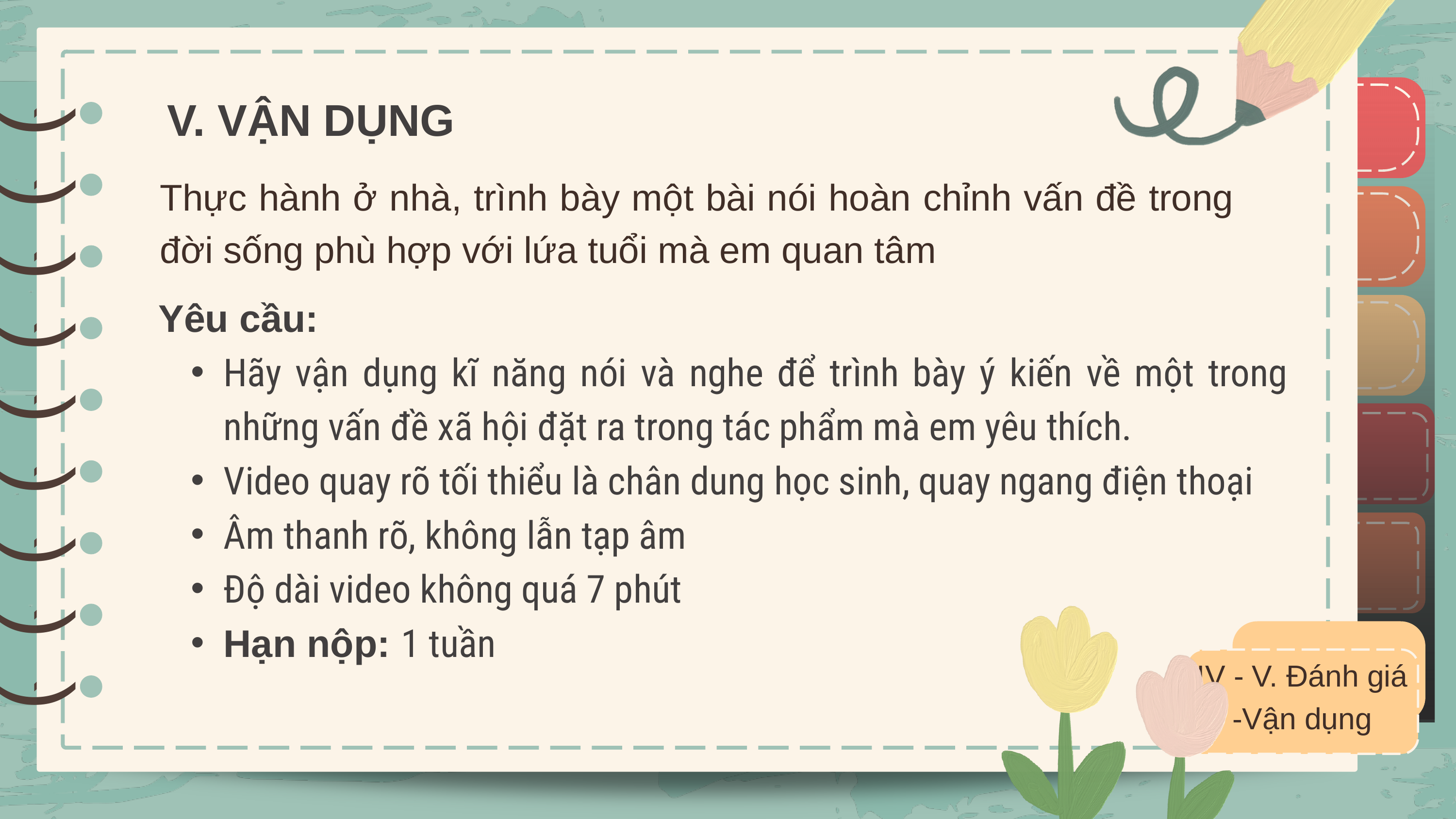

)

)

V. VẬN DỤNG

)
)
Thực hành ở nhà, trình bày một bài nói hoàn chỉnh vấn đề trong đời sống phù hợp với lứa tuổi mà em quan tâm

)

)

)
)
Yêu cầu:
Hãy vận dụng kĩ năng nói và nghe để trình bày ý kiến về một trong những vấn đề xã hội đặt ra trong tác phẩm mà em yêu thích.
Video quay rõ tối thiểu là chân dung học sinh, quay ngang điện thoại
Âm thanh rõ, không lẫn tạp âm
Độ dài video không quá 7 phút
Hạn nộp: 1 tuần

)

)

)
)

)
)

)
)

)

)

IV - V. Đánh giá -Vận dụng